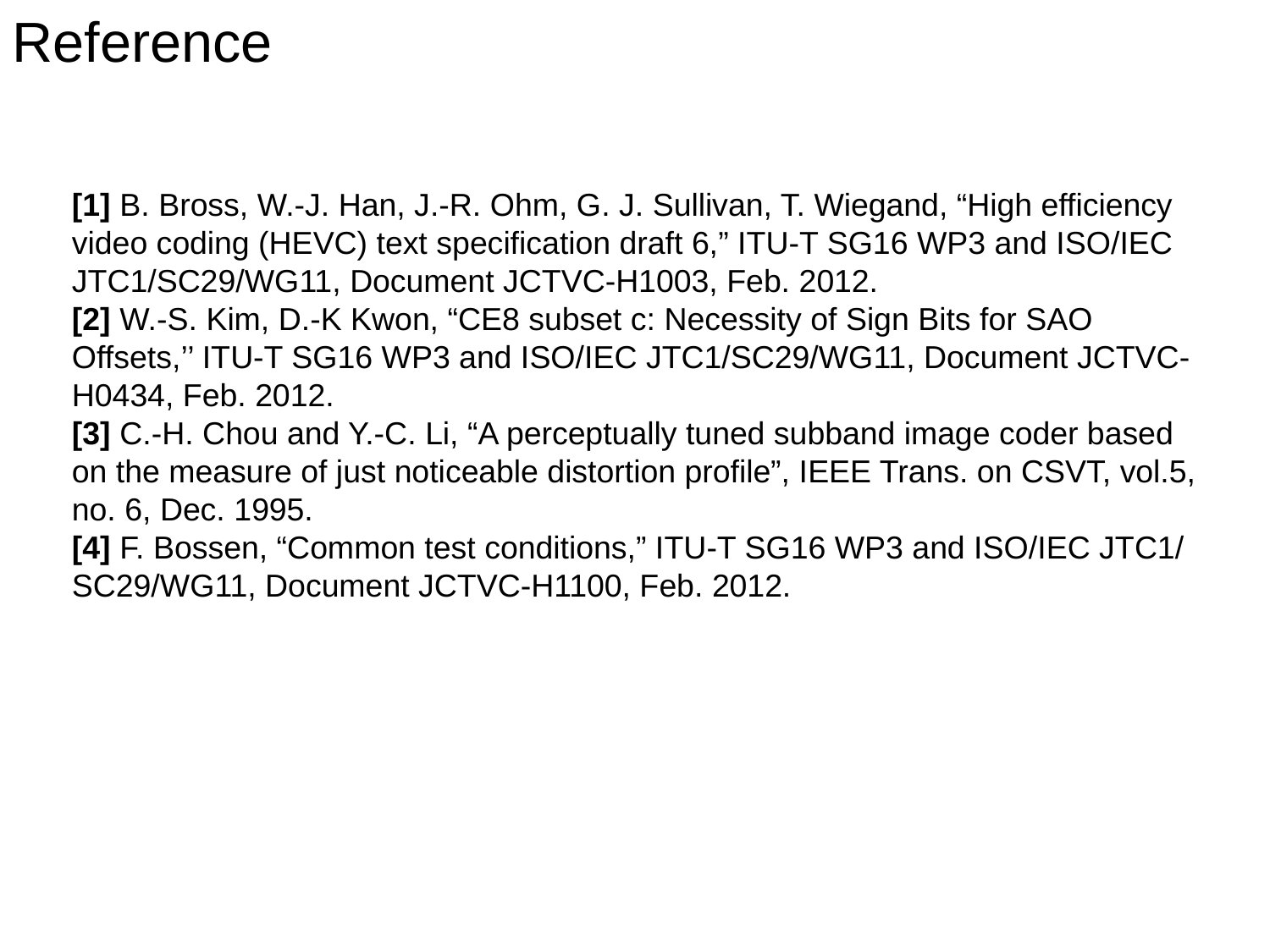

Reference
[1] B. Bross, W.-J. Han, J.-R. Ohm, G. J. Sullivan, T. Wiegand, “High efficiency video coding (HEVC) text specification draft 6,” ITU-T SG16 WP3 and ISO/IEC JTC1/SC29/WG11, Document JCTVC-H1003, Feb. 2012.
[2] W.-S. Kim, D.-K Kwon, “CE8 subset c: Necessity of Sign Bits for SAO Offsets,’’ ITU-T SG16 WP3 and ISO/IEC JTC1/SC29/WG11, Document JCTVC-H0434, Feb. 2012.
[3] C.-H. Chou and Y.-C. Li, “A perceptually tuned subband image coder based on the measure of just noticeable distortion profile”, IEEE Trans. on CSVT, vol.5, no. 6, Dec. 1995.
[4] F. Bossen, “Common test conditions,” ITU-T SG16 WP3 and ISO/IEC JTC1/SC29/WG11, Document JCTVC-H1100, Feb. 2012.